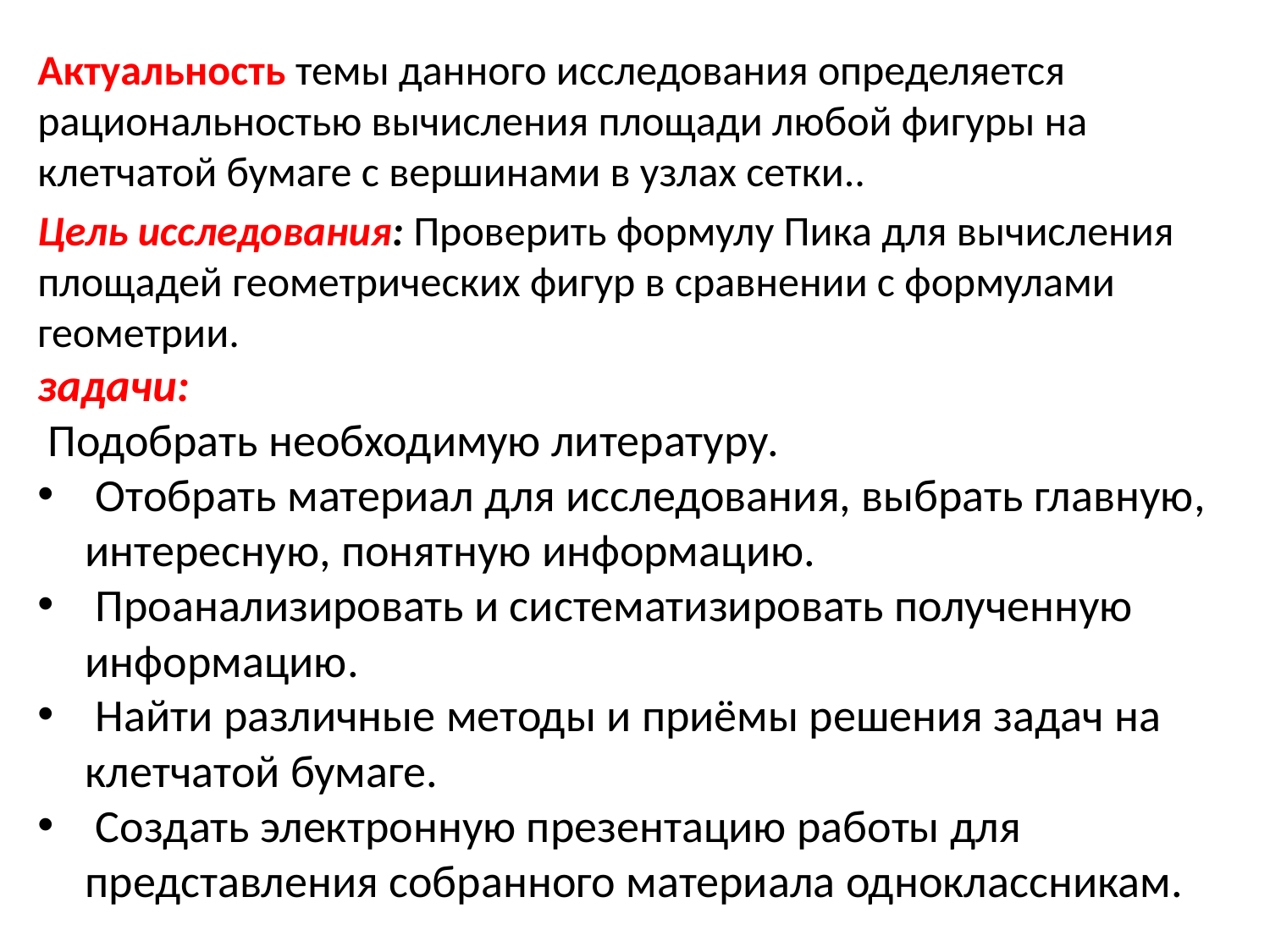

Актуальность темы данного исследования определяется рациональностью вычисления площади любой фигуры на клетчатой бумаге с вершинами в узлах сетки..
Цель исследования: Проверить формулу Пика для вычисления площадей геометрических фигур в сравнении с формулами геометрии.
задачи:
 Подобрать необходимую литературу.
 Отобрать материал для исследования, выбрать главную, интересную, понятную информацию.
 Проанализировать и систематизировать полученную информацию.
 Найти различные методы и приёмы решения задач на клетчатой бумаге.
 Создать электронную презентацию работы для представления собранного материала одноклассникам.